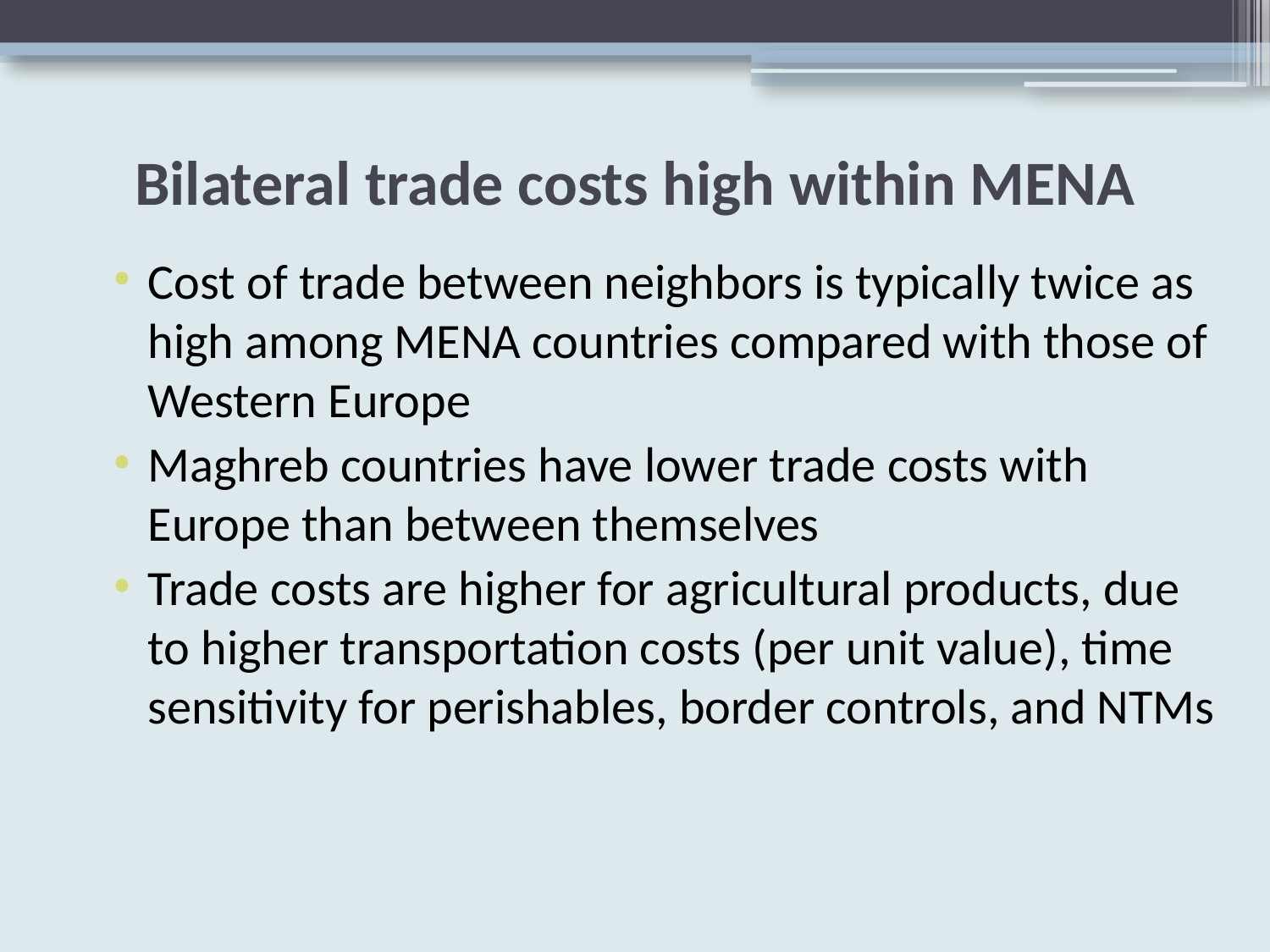

# Bilateral trade costs high within MENA
Cost of trade between neighbors is typically twice as high among MENA countries compared with those of Western Europe
Maghreb countries have lower trade costs with Europe than between themselves
Trade costs are higher for agricultural products, due to higher transportation costs (per unit value), time sensitivity for perishables, border controls, and NTMs